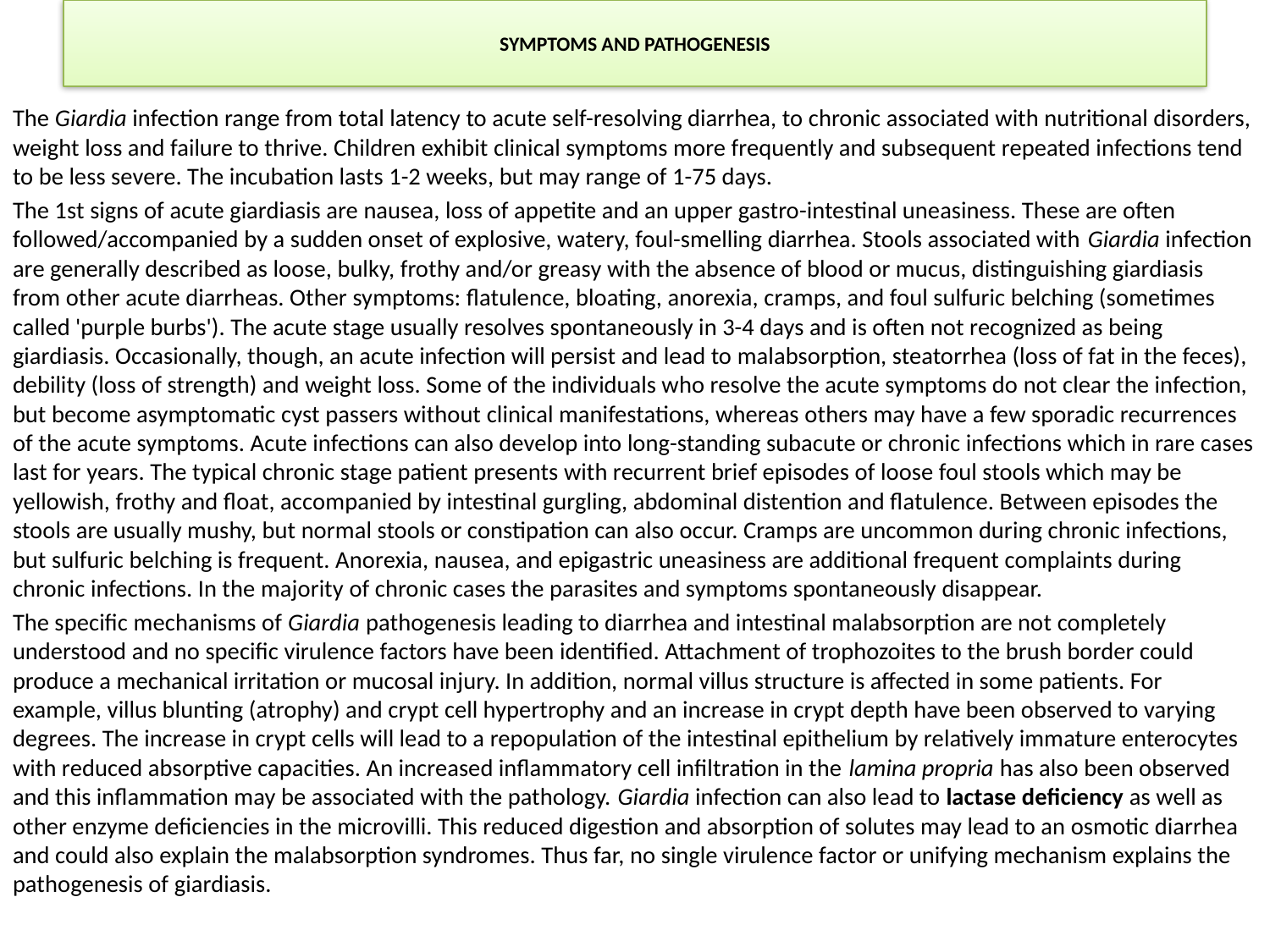

# SYMPTOMS AND PATHOGENESIS
The Giardia infection range from total latency to acute self-resolving diarrhea, to chronic associated with nutritional disorders, weight loss and failure to thrive. Children exhibit clinical symptoms more frequently and subsequent repeated infections tend to be less severe. The incubation lasts 1-2 weeks, but may range of 1-75 days.
The 1st signs of acute giardiasis are nausea, loss of appetite and an upper gastro-intestinal uneasiness. These are often followed/accompanied by a sudden onset of explosive, watery, foul-smelling diarrhea. Stools associated with Giardia infection are generally described as loose, bulky, frothy and/or greasy with the absence of blood or mucus, distinguishing giardiasis from other acute diarrheas. Other symptoms: flatulence, bloating, anorexia, cramps, and foul sulfuric belching (sometimes called 'purple burbs'). The acute stage usually resolves spontaneously in 3-4 days and is often not recognized as being giardiasis. Occasionally, though, an acute infection will persist and lead to malabsorption, steatorrhea (loss of fat in the feces), debility (loss of strength) and weight loss. Some of the individuals who resolve the acute symptoms do not clear the infection, but become asymptomatic cyst passers without clinical manifestations, whereas others may have a few sporadic recurrences of the acute symptoms. Acute infections can also develop into long-standing subacute or chronic infections which in rare cases last for years. The typical chronic stage patient presents with recurrent brief episodes of loose foul stools which may be yellowish, frothy and float, accompanied by intestinal gurgling, abdominal distention and flatulence. Between episodes the stools are usually mushy, but normal stools or constipation can also occur. Cramps are uncommon during chronic infections, but sulfuric belching is frequent. Anorexia, nausea, and epigastric uneasiness are additional frequent complaints during chronic infections. In the majority of chronic cases the parasites and symptoms spontaneously disappear.
The specific mechanisms of Giardia pathogenesis leading to diarrhea and intestinal malabsorption are not completely understood and no specific virulence factors have been identified. Attachment of trophozoites to the brush border could produce a mechanical irritation or mucosal injury. In addition, normal villus structure is affected in some patients. For example, villus blunting (atrophy) and crypt cell hypertrophy and an increase in crypt depth have been observed to varying degrees. The increase in crypt cells will lead to a repopulation of the intestinal epithelium by relatively immature enterocytes with reduced absorptive capacities. An increased inflammatory cell infiltration in the lamina propria has also been observed and this inflammation may be associated with the pathology. Giardia infection can also lead to lactase deficiency as well as other enzyme deficiencies in the microvilli. This reduced digestion and absorption of solutes may lead to an osmotic diarrhea and could also explain the malabsorption syndromes. Thus far, no single virulence factor or unifying mechanism explains the pathogenesis of giardiasis.